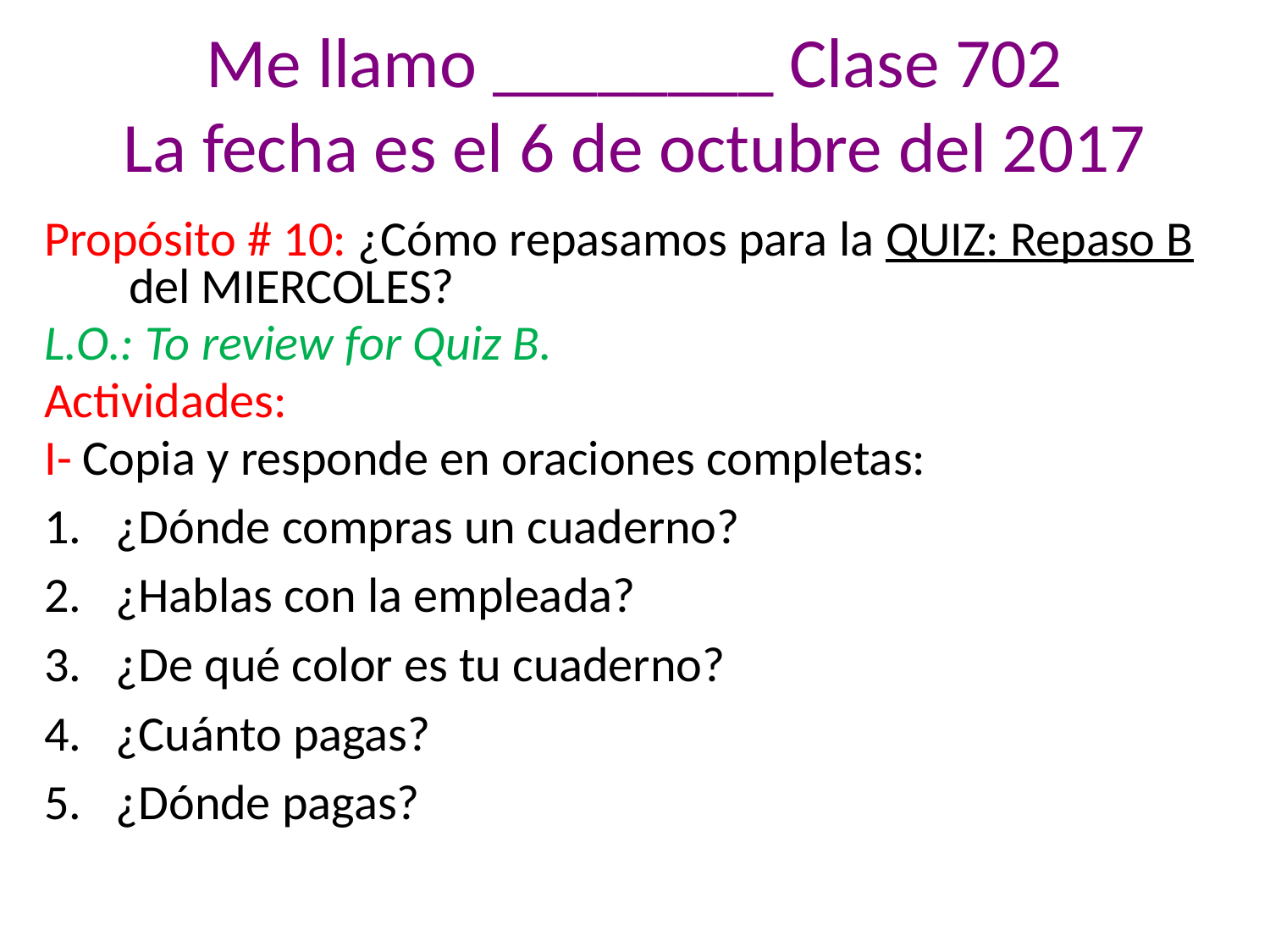

Me llamo ________ Clase 702
La fecha es el 6 de octubre del 2017
Propósito # 10: ¿Cómo repasamos para la QUIZ: Repaso B del MIERCOLES?
L.O.: To review for Quiz B.
Actividades:
I- Copia y responde en oraciones completas:
¿Dónde compras un cuaderno?
¿Hablas con la empleada?
¿De qué color es tu cuaderno?
¿Cuánto pagas?
¿Dónde pagas?